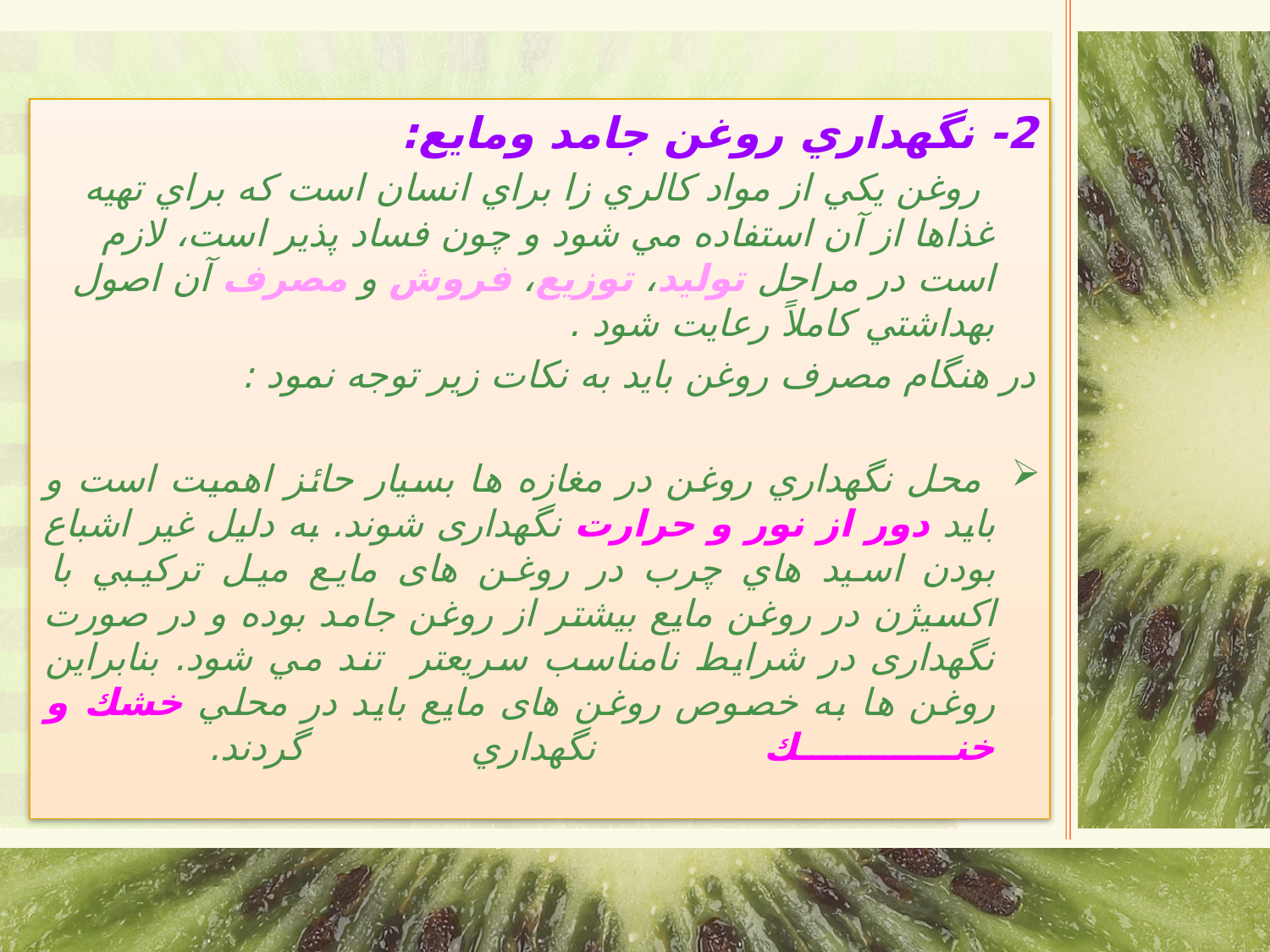

2- نگهداري روغن جامد ومايع:
 روغن يكي از مواد كالري زا براي انسان است كه براي تهيه غذاها از آن استفاده مي شود و چون فساد پذير است، لازم است در مراحل توليد، توزيع، فروش و مصرف آن اصول بهداشتي كاملاً رعايت شود .
در هنگام مصرف روغن بايد به نكات زير توجه نمود :

 محل نگهداري روغن در مغازه ها بسیار حائز اهميت است و بايد دور از نور و حرارت نگهداری شوند. به دليل غير اشباع بودن اسيد هاي چرب در روغن های مايع ميل تركيبي با اكسيژن در روغن مايع بیشتر از روغن جامد بوده و در صورت نگهداری در شرایط نامناسب سریعتر  تند مي شود. بنابراين روغن ها به خصوص روغن های مایع باید در محلي خشك و خنك نگهداري گردند.